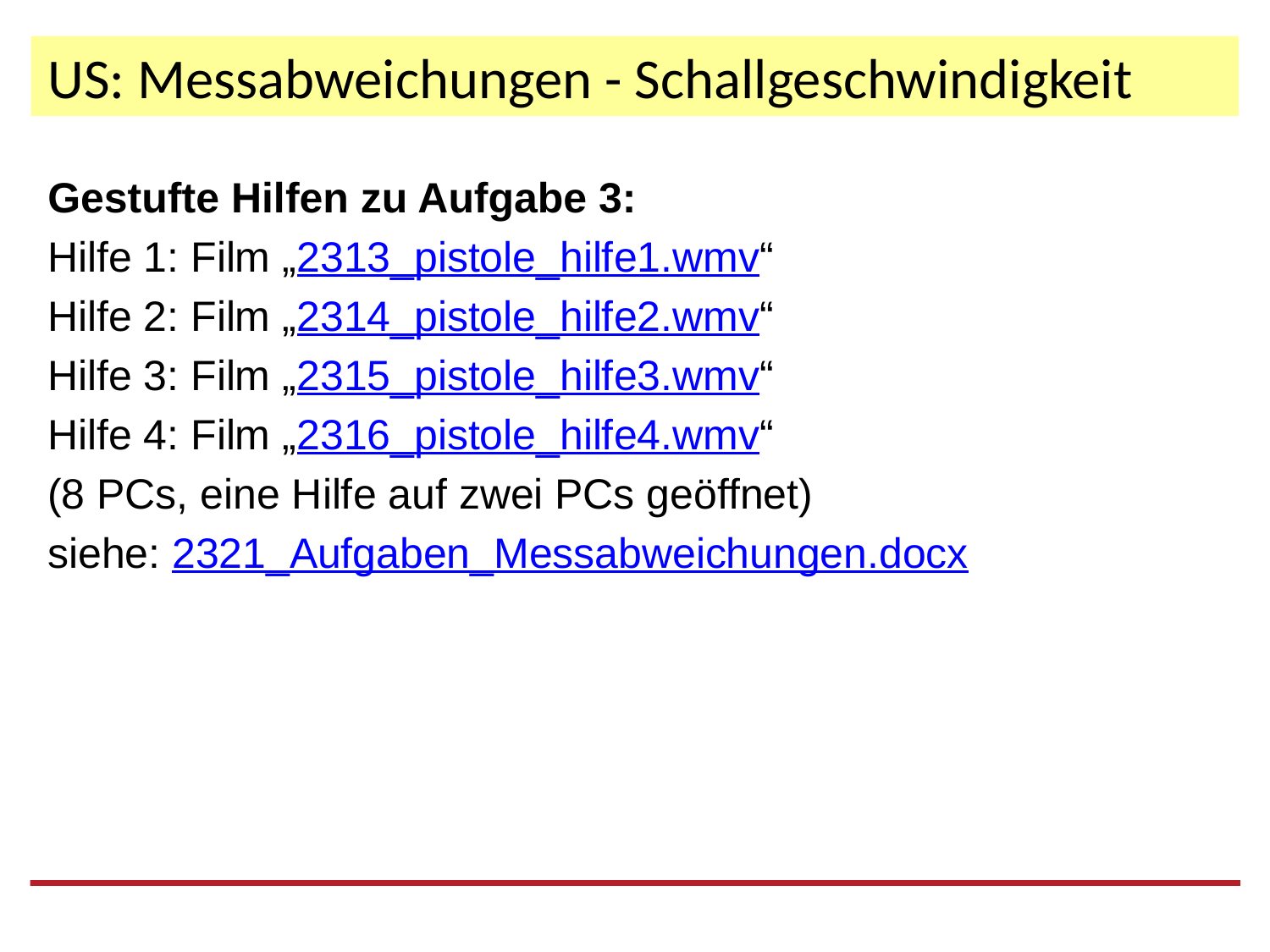

# US: Messabweichungen - Schallgeschwindigkeit

Gestufte Hilfen zu Aufgabe 3:
Hilfe 1: Film „2313_pistole_hilfe1.wmv“
Hilfe 2: Film „2314_pistole_hilfe2.wmv“
Hilfe 3: Film „2315_pistole_hilfe3.wmv“
Hilfe 4: Film „2316_pistole_hilfe4.wmv“
(8 PCs, eine Hilfe auf zwei PCs geöffnet)
siehe: 2321_Aufgaben_Messabweichungen.docx